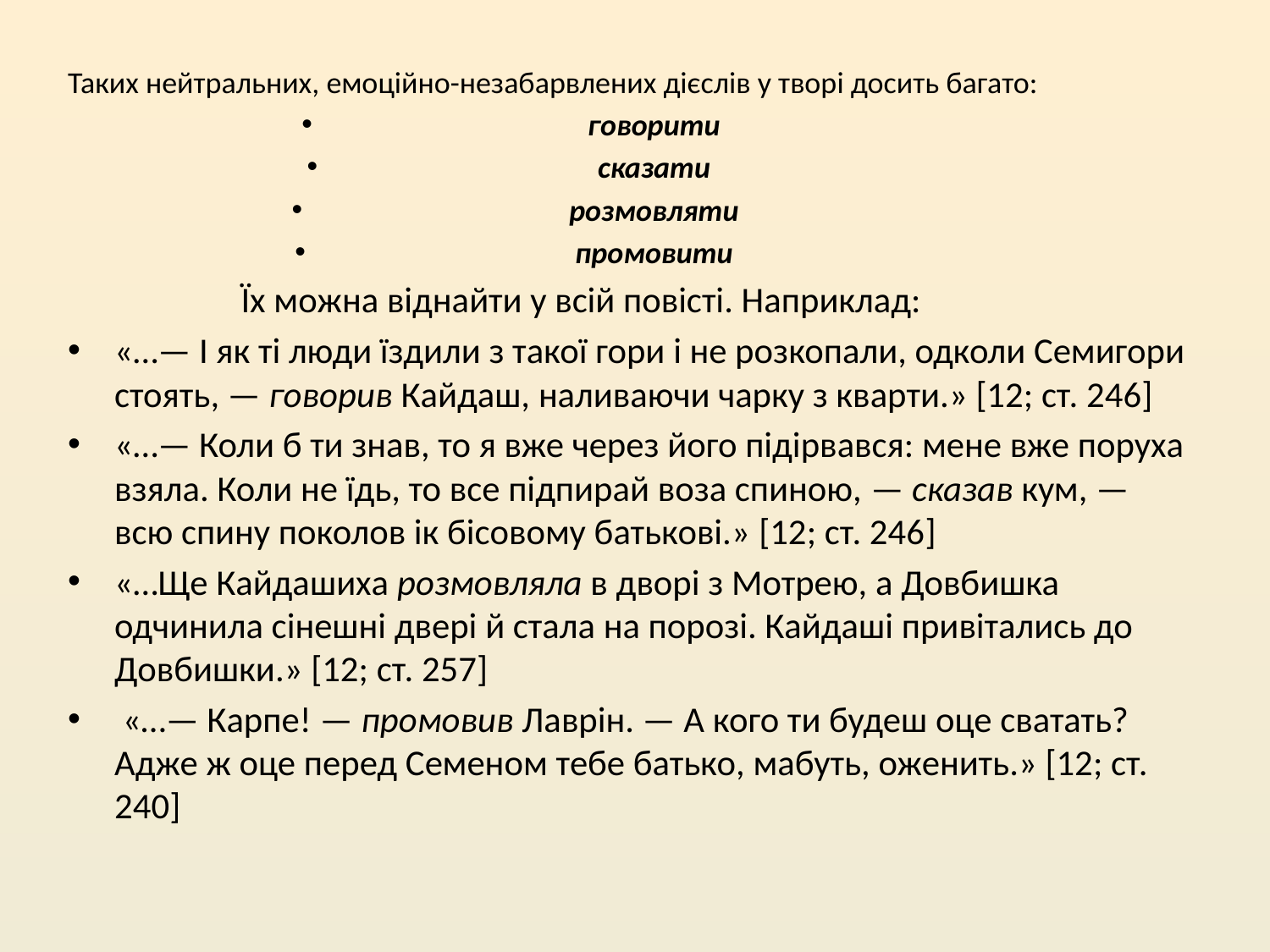

Таких нейтральних, емоційно-незабарвлених дієслів у творі досить багато:
говорити
сказати
розмовляти
промовити
                     Їх можна віднайти у всій повісті. Наприклад:
«…— І як ті люди їздили з такої гори і не розкопали, одколи Семигори стоять, — говорив Кайдаш, наливаючи чарку з кварти.» [12; ст. 246]
«…— Коли б ти знав, то я вже через його підірвався: мене вже поруха взяла. Коли не їдь, то все підпирай воза спиною, — сказав кум, — всю спину поколов ік бісовому батькові.» [12; ст. 246]
«…Ще Кайдашиха розмовляла в дворі з Мотрею, а Довбишка одчинила сінешні двері й стала на порозі. Кайдаші привітались до Довбишки.» [12; ст. 257]
 «…— Карпе! — промовив Лаврін. — А кого ти будеш оце сватать? Адже ж оце перед Семеном тебе батько, мабуть, оженить.» [12; ст. 240]